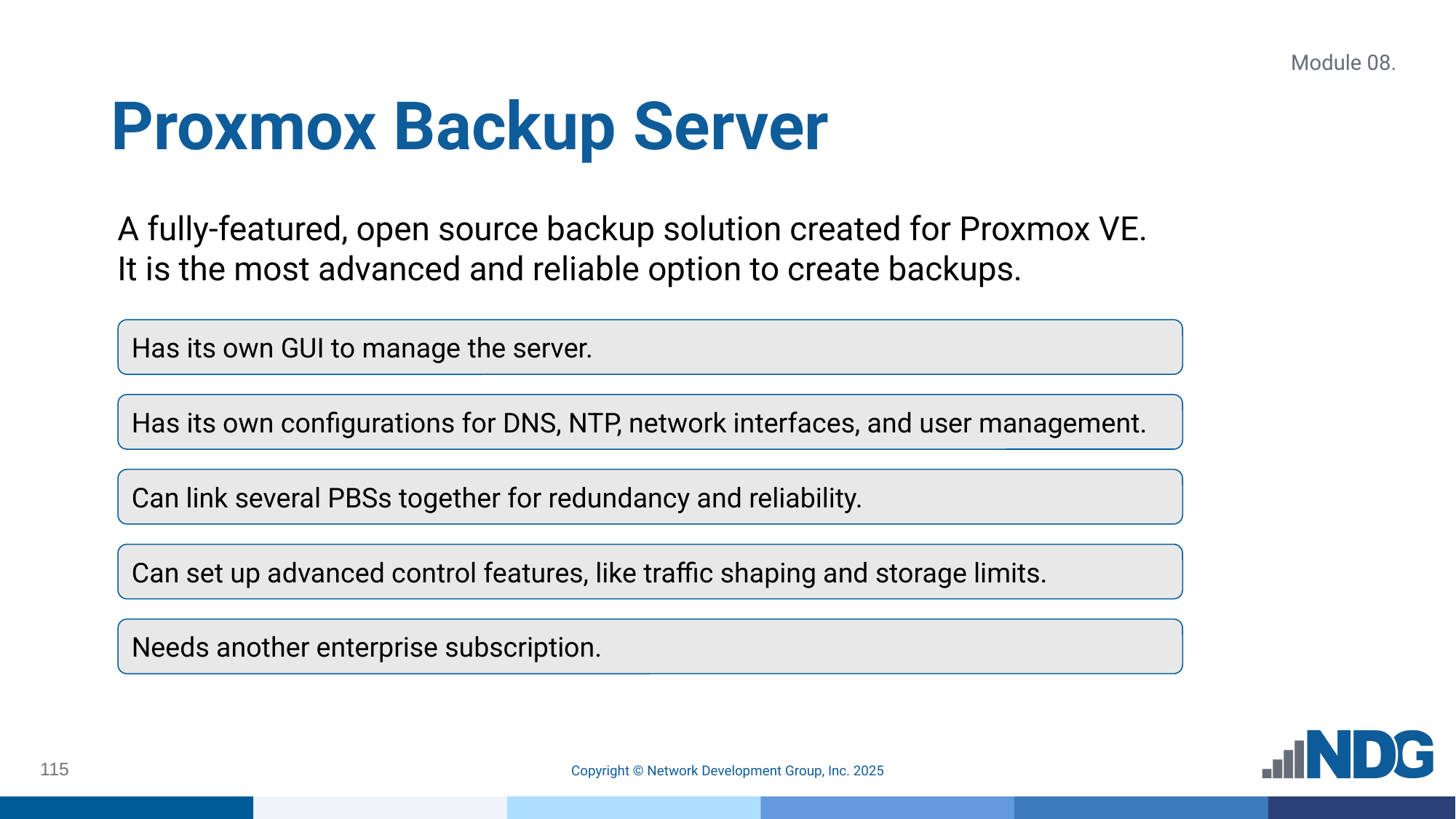

# Proxmox Backup Server
Module 08.
A fully-featured, open source backup solution created for Proxmox VE.
It is the most advanced and reliable option to create backups.
Has its own GUI to manage the server.
Has its own configurations for DNS, NTP, network interfaces, and user management.
Can link several PBSs together for redundancy and reliability.
Can set up advanced control features, like traffic shaping and storage limits.
Needs another enterprise subscription.